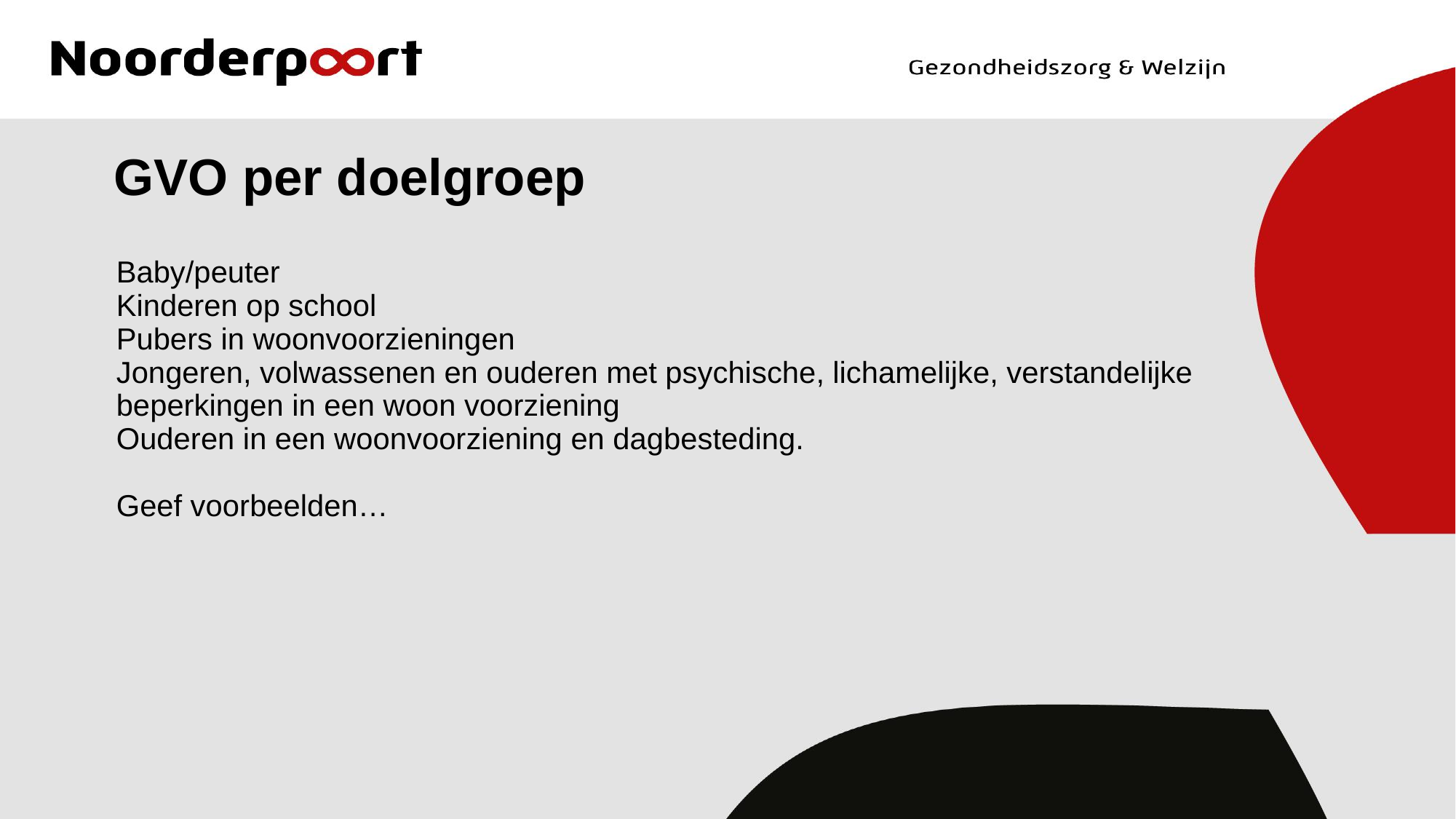

# GVO per doelgroep
Baby/peuter
Kinderen op school
Pubers in woonvoorzieningen
Jongeren, volwassenen en ouderen met psychische, lichamelijke, verstandelijke beperkingen in een woon voorziening
Ouderen in een woonvoorziening en dagbesteding.

Geef voorbeelden…